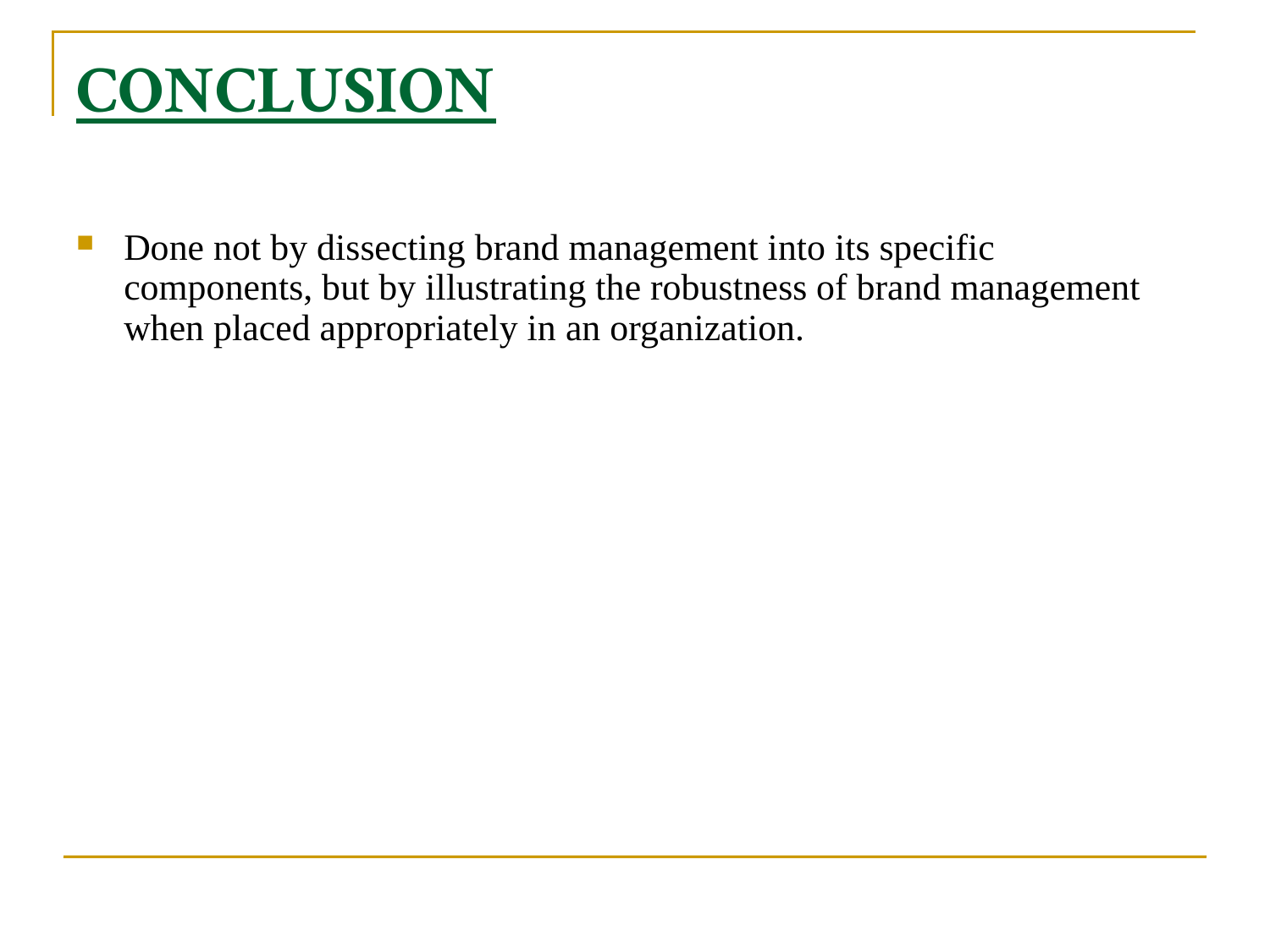

# CONCLUSION
Done not by dissecting brand management into its specific components, but by illustrating the robustness of brand management when placed appropriately in an organization.